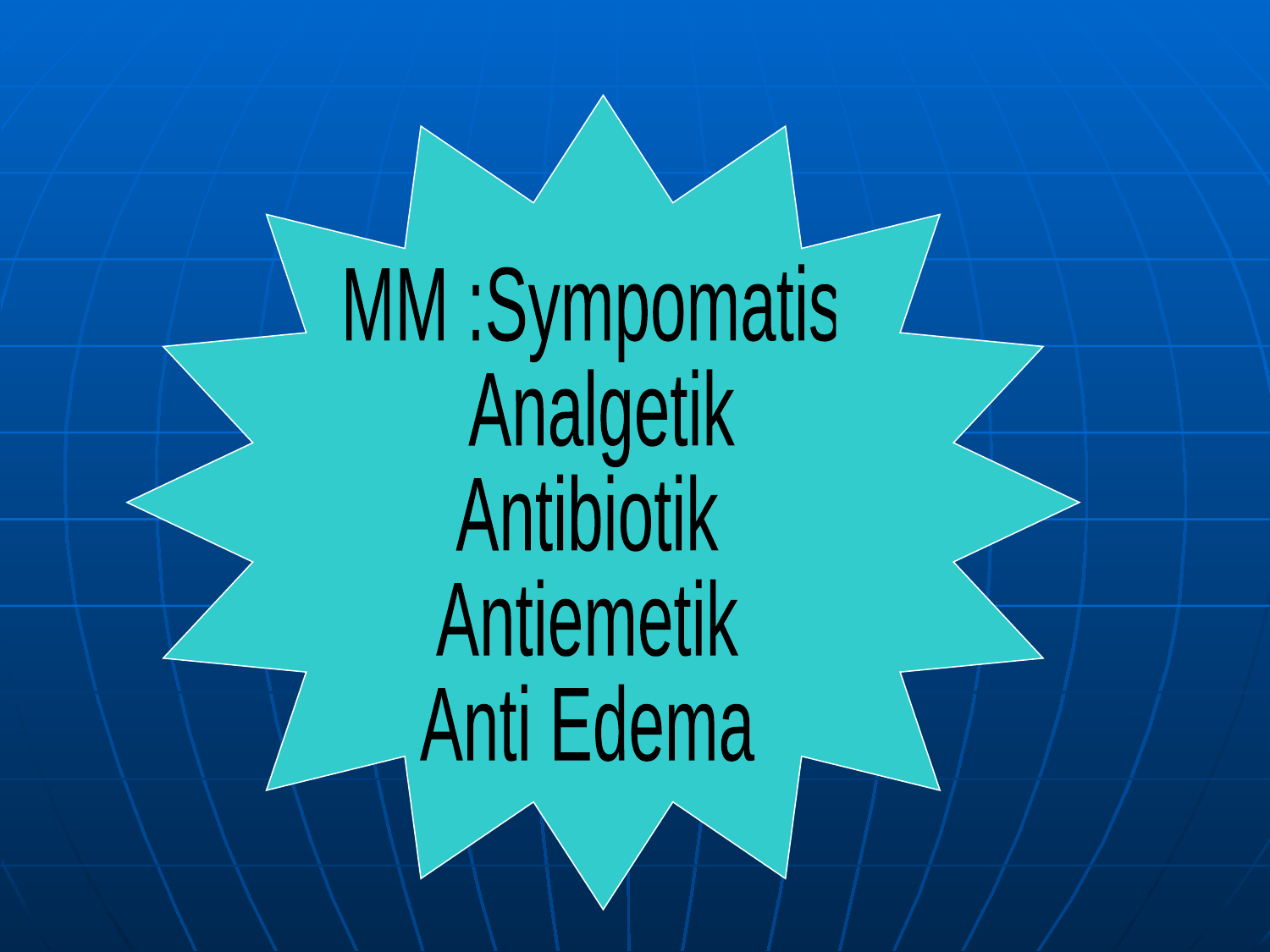

#

MM :Sympomatis
 Analgetik
Antibiotik
Antiemetik
Anti Edema